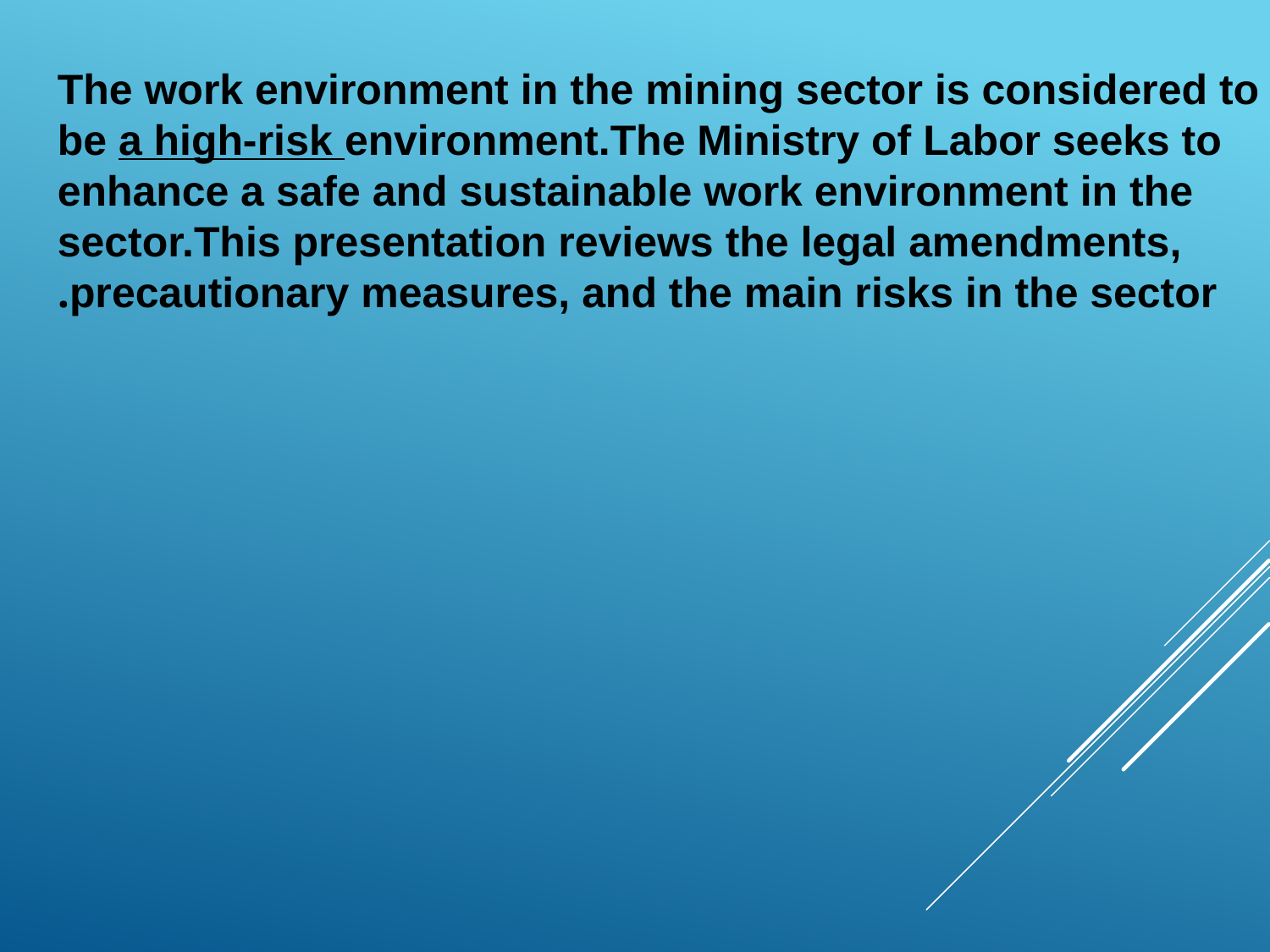

The work environment in the mining sector is considered to be a high-risk environment.The Ministry of Labor seeks to enhance a safe and sustainable work environment in the sector.This presentation reviews the legal amendments, precautionary measures, and the main risks in the sector.